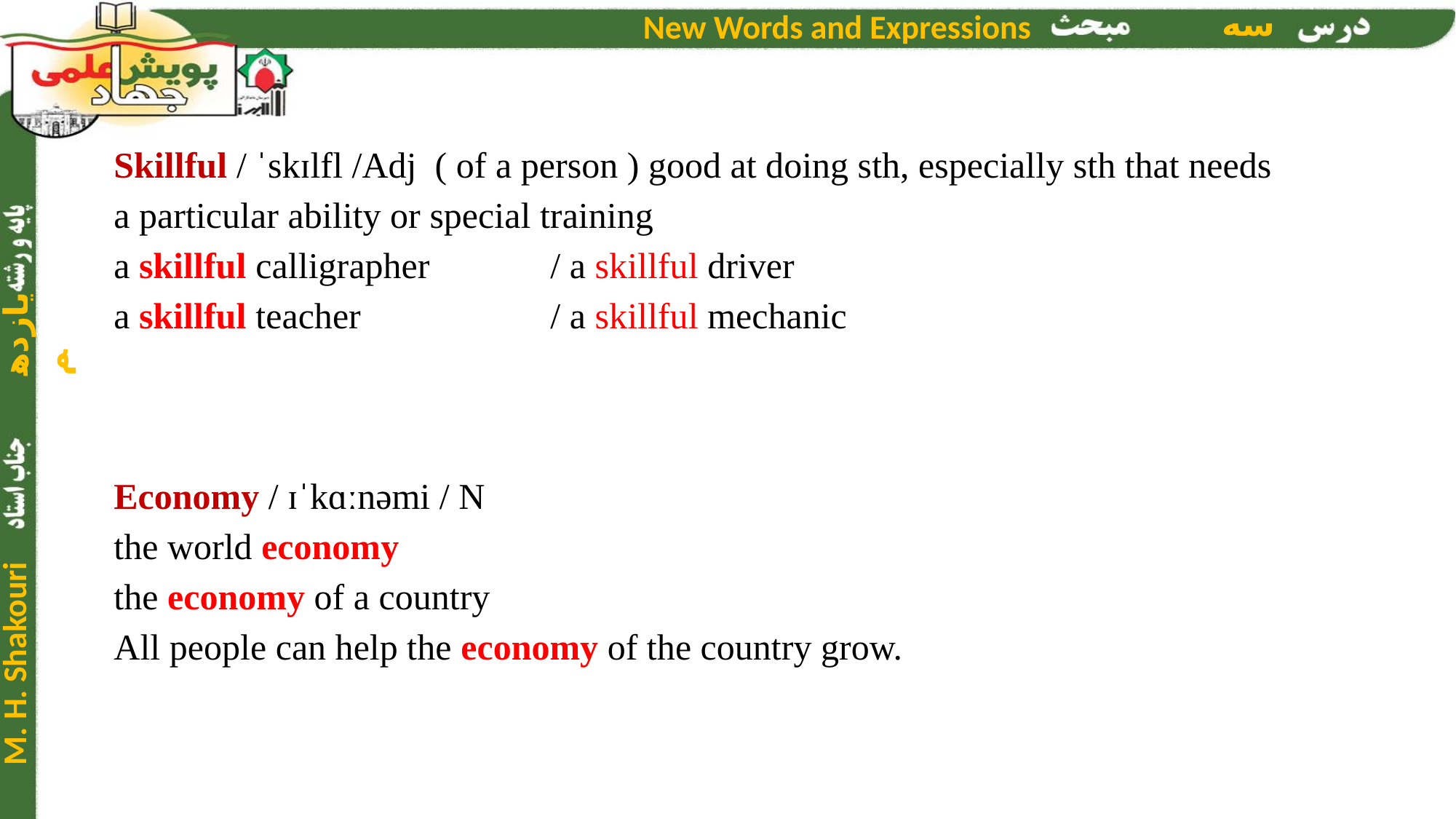

Skillful / ˈskɪlfl /Adj  ( of a person ) good at doing sth, especially sth that needs a particular ability or special training
a skillful calligrapher   	/ a skillful driver
a skillful teacher		/ a skillful mechanic
Economy / ɪˈkɑːnəmi / N
the world economy
the economy of a country
All people can help the economy of the country grow.